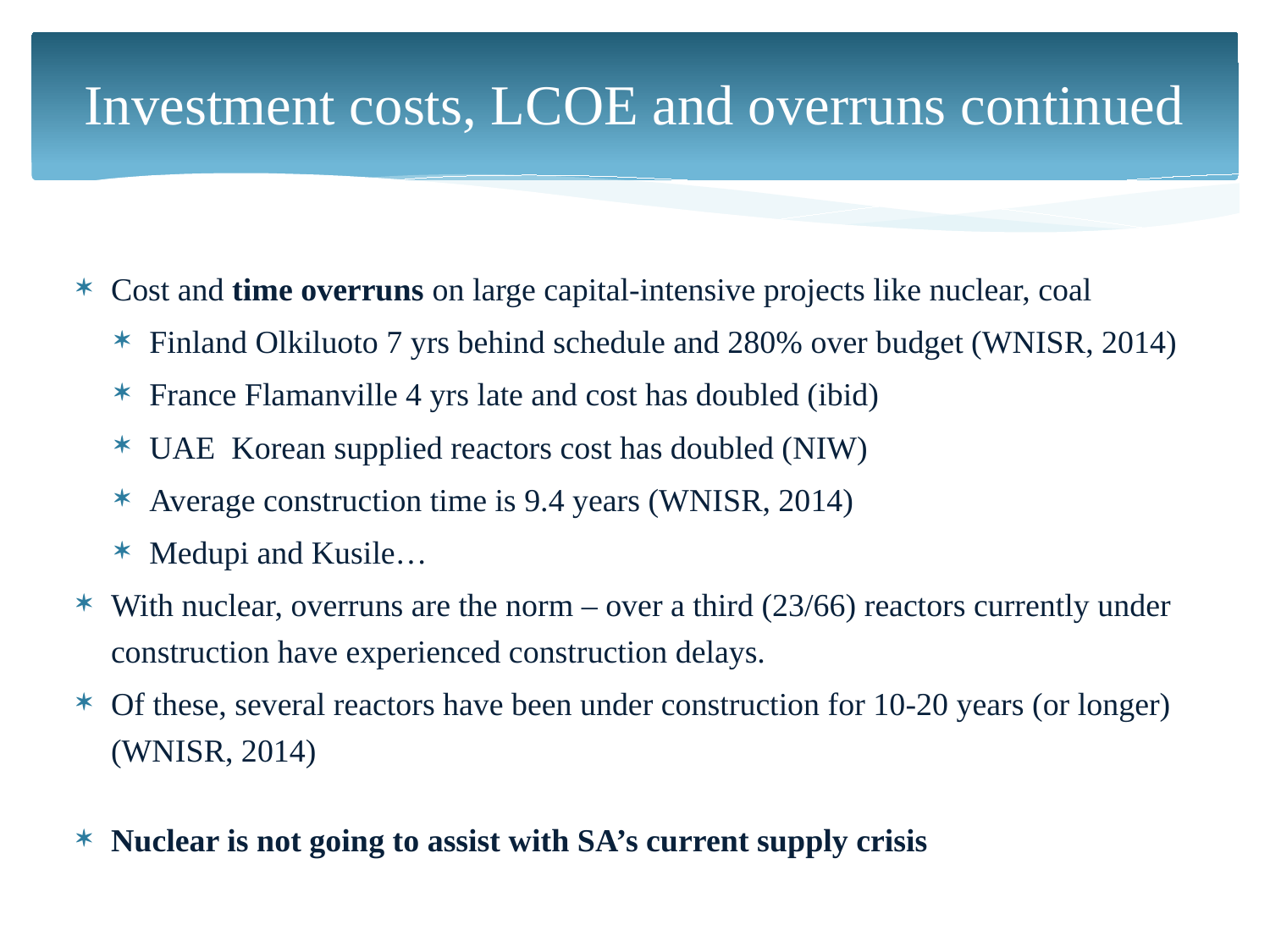

# Investment costs, LCOE and overruns continued

Cost and time overruns on large capital-intensive projects like nuclear, coal
Finland Olkiluoto 7 yrs behind schedule and 280% over budget (WNISR, 2014)
France Flamanville 4 yrs late and cost has doubled (ibid)
UAE  Korean supplied reactors cost has doubled (NIW)
Average construction time is 9.4 years (WNISR, 2014)
Medupi and Kusile…
With nuclear, overruns are the norm – over a third (23/66) reactors currently under construction have experienced construction delays.
Of these, several reactors have been under construction for 10-20 years (or longer) (WNISR, 2014)

Nuclear is not going to assist with SA’s current supply crisis